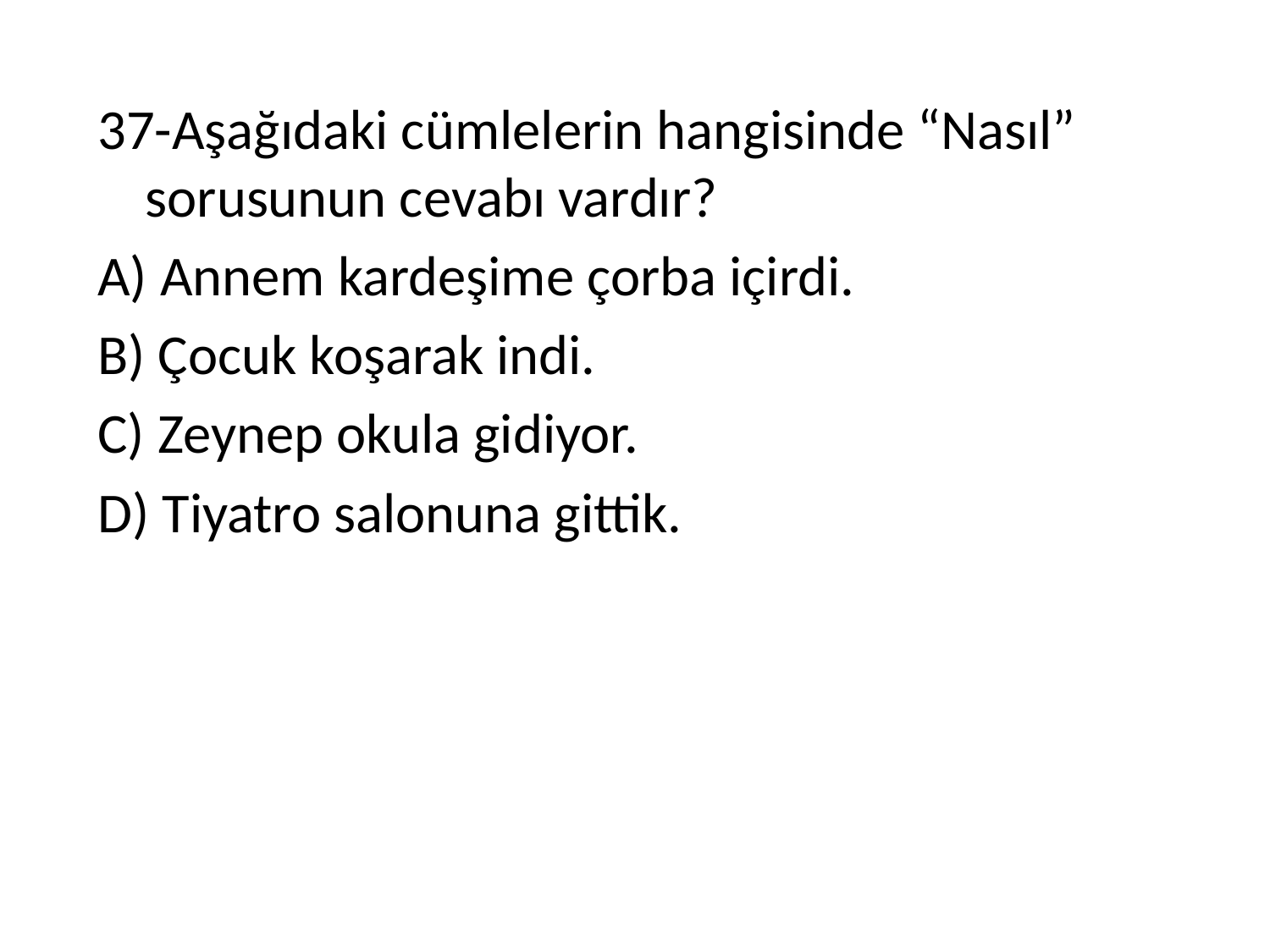

37-Aşağıdaki cümlelerin hangisinde “Nasıl” sorusunun cevabı vardır?
A) Annem kardeşime çorba içirdi.
B) Çocuk koşarak indi.
C) Zeynep okula gidiyor.
D) Tiyatro salonuna gittik.